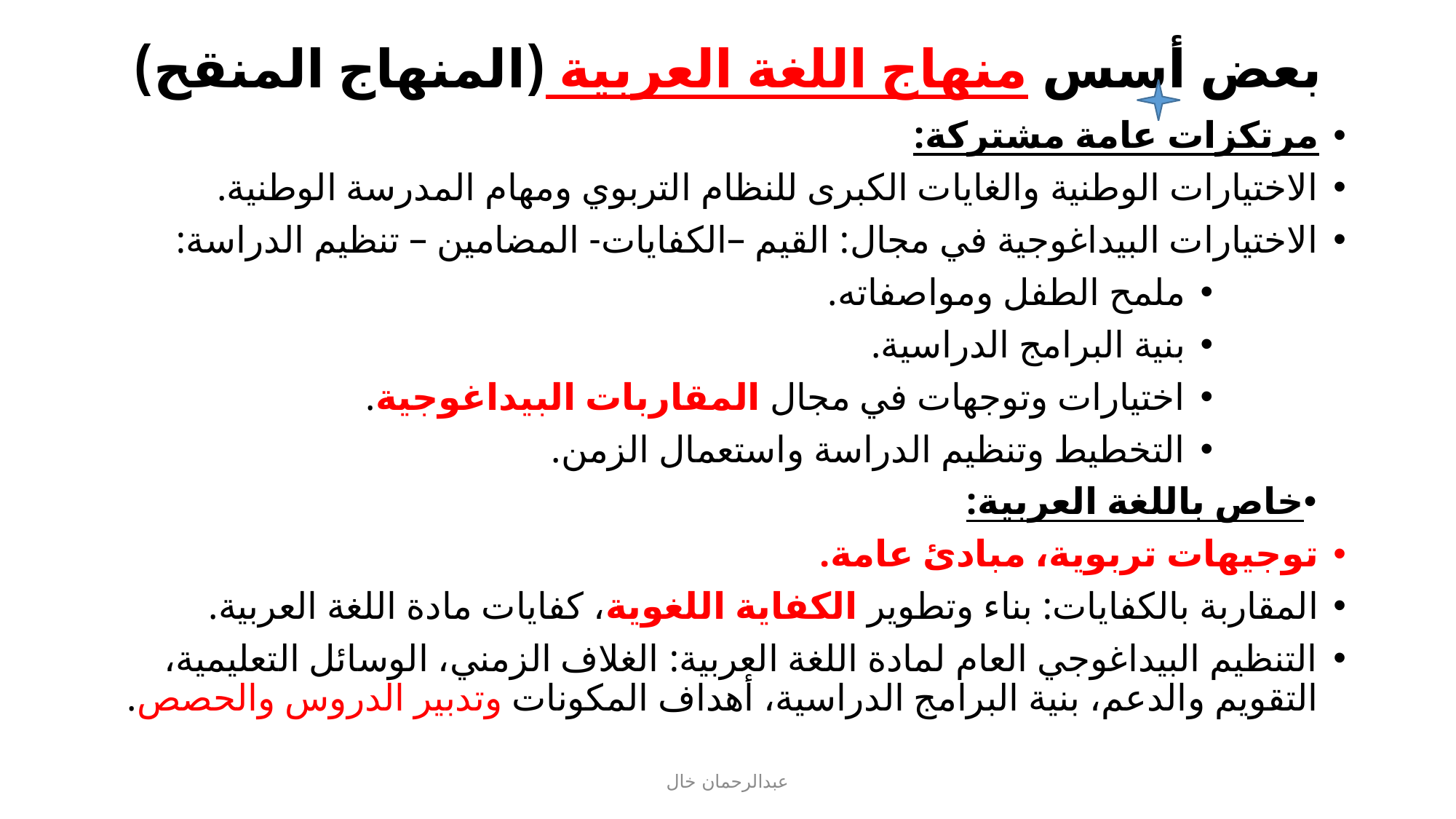

# بعض أسس منهاج اللغة العربية (المنهاج المنقح)

مرتكزات عامة مشتركة:
الاختيارات الوطنية والغايات الكبرى للنظام التربوي ومهام المدرسة الوطنية.
الاختيارات البيداغوجية في مجال: القيم –الكفايات- المضامين – تنظيم الدراسة:
ملمح الطفل ومواصفاته.
بنية البرامج الدراسية.
اختيارات وتوجهات في مجال المقاربات البيداغوجية.
التخطيط وتنظيم الدراسة واستعمال الزمن.
خاص باللغة العربية:
توجيهات تربوية، مبادئ عامة.
المقاربة بالكفايات: بناء وتطوير الكفاية اللغوية، كفايات مادة اللغة العربية.
التنظيم البيداغوجي العام لمادة اللغة العربية: الغلاف الزمني، الوسائل التعليمية، التقويم والدعم، بنية البرامج الدراسية، أهداف المكونات وتدبير الدروس والحصص.

عبدالرحمان خال